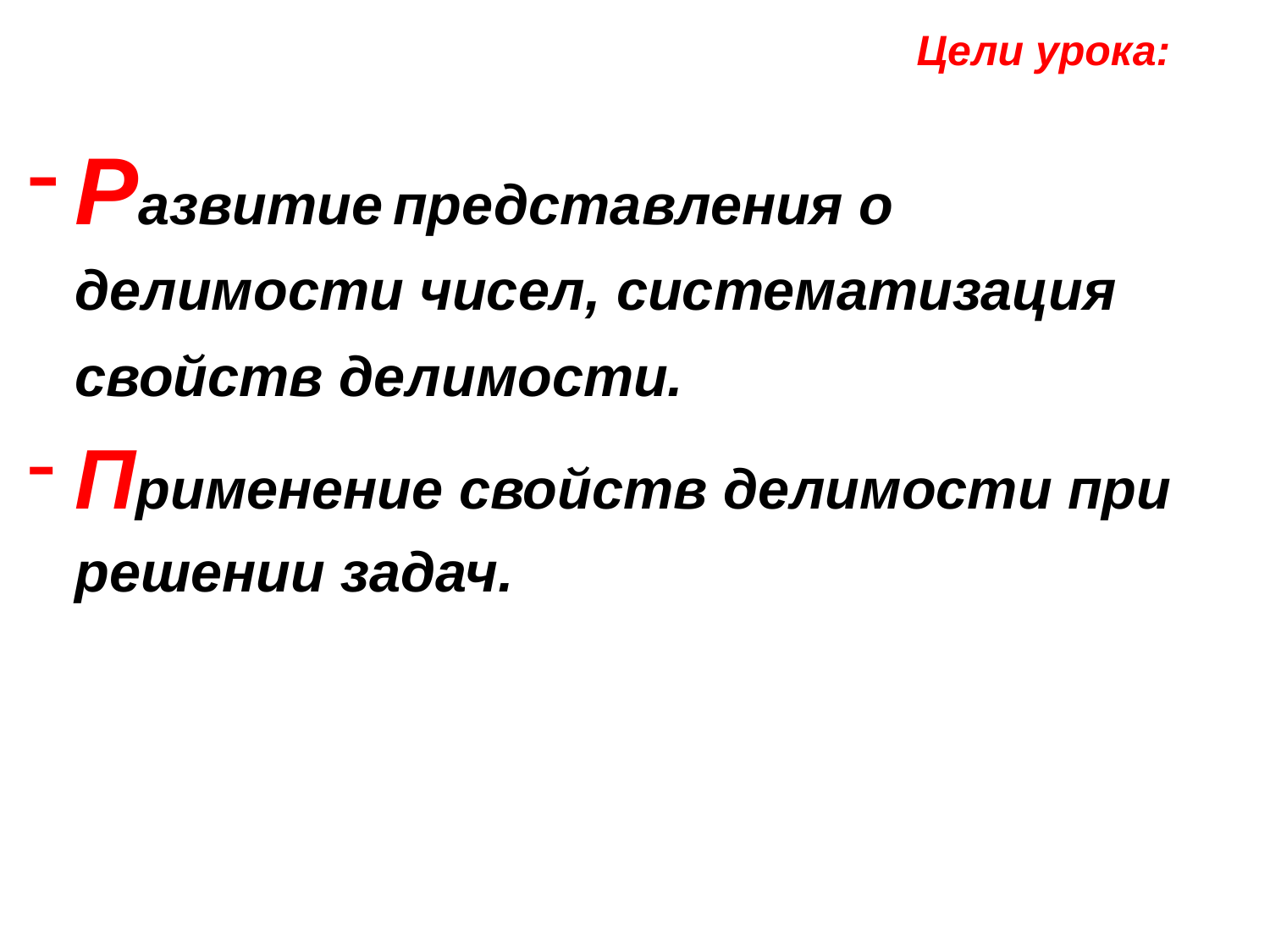

# Цели урока:
Развитие представления о делимости чисел, систематизация свойств делимости.
Применение свойств делимости при решении задач.